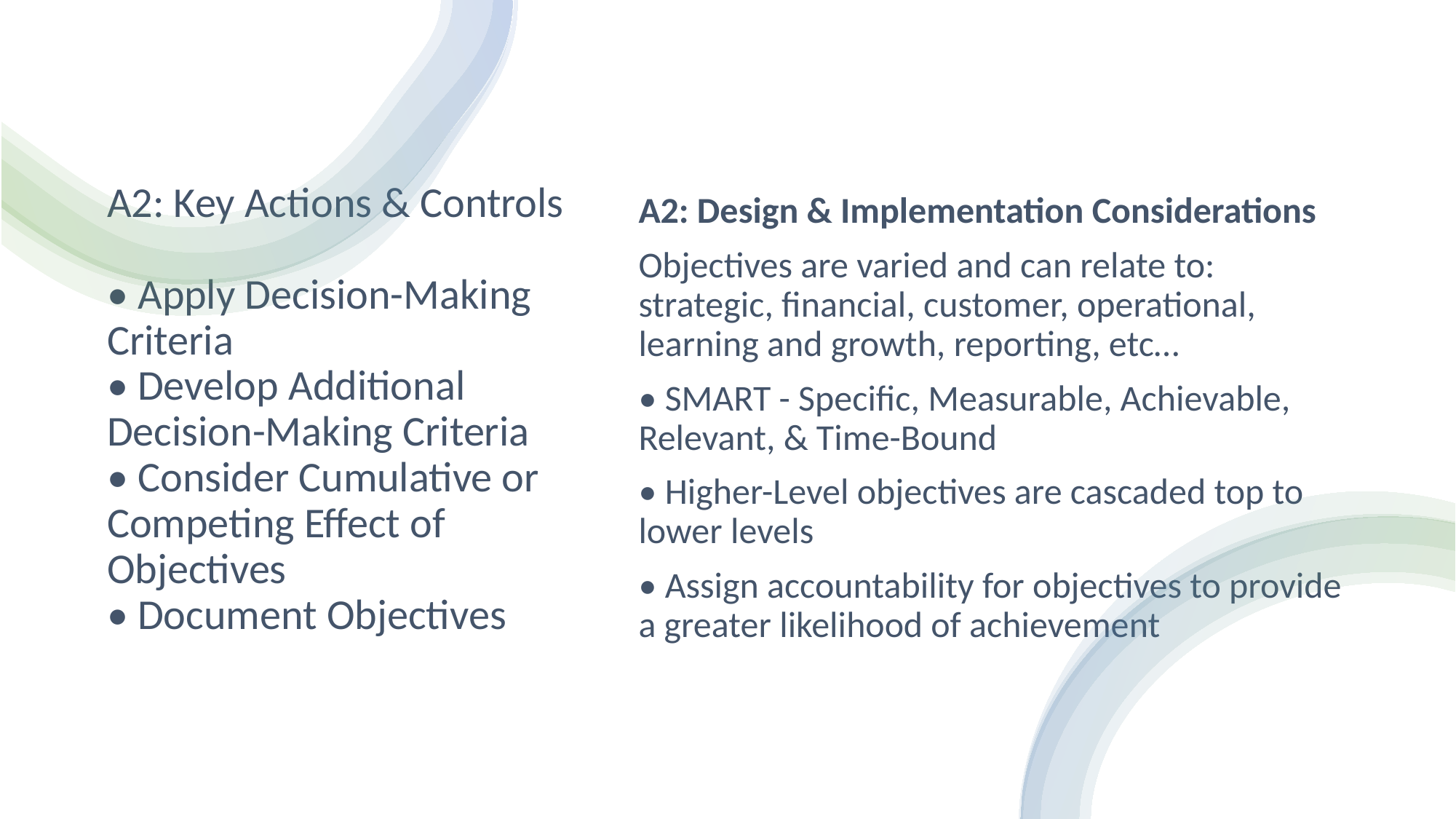

# A2: Key Actions & Controls • Apply Decision-Making Criteria • Develop Additional Decision-Making Criteria • Consider Cumulative or Competing Effect of Objectives • Document Objectives
A2: Design & Implementation Considerations
Objectives are varied and can relate to: strategic, financial, customer, operational, learning and growth, reporting, etc…
• SMART - Specific, Measurable, Achievable, Relevant, & Time-Bound
• Higher-Level objectives are cascaded top to lower levels
• Assign accountability for objectives to provide a greater likelihood of achievement